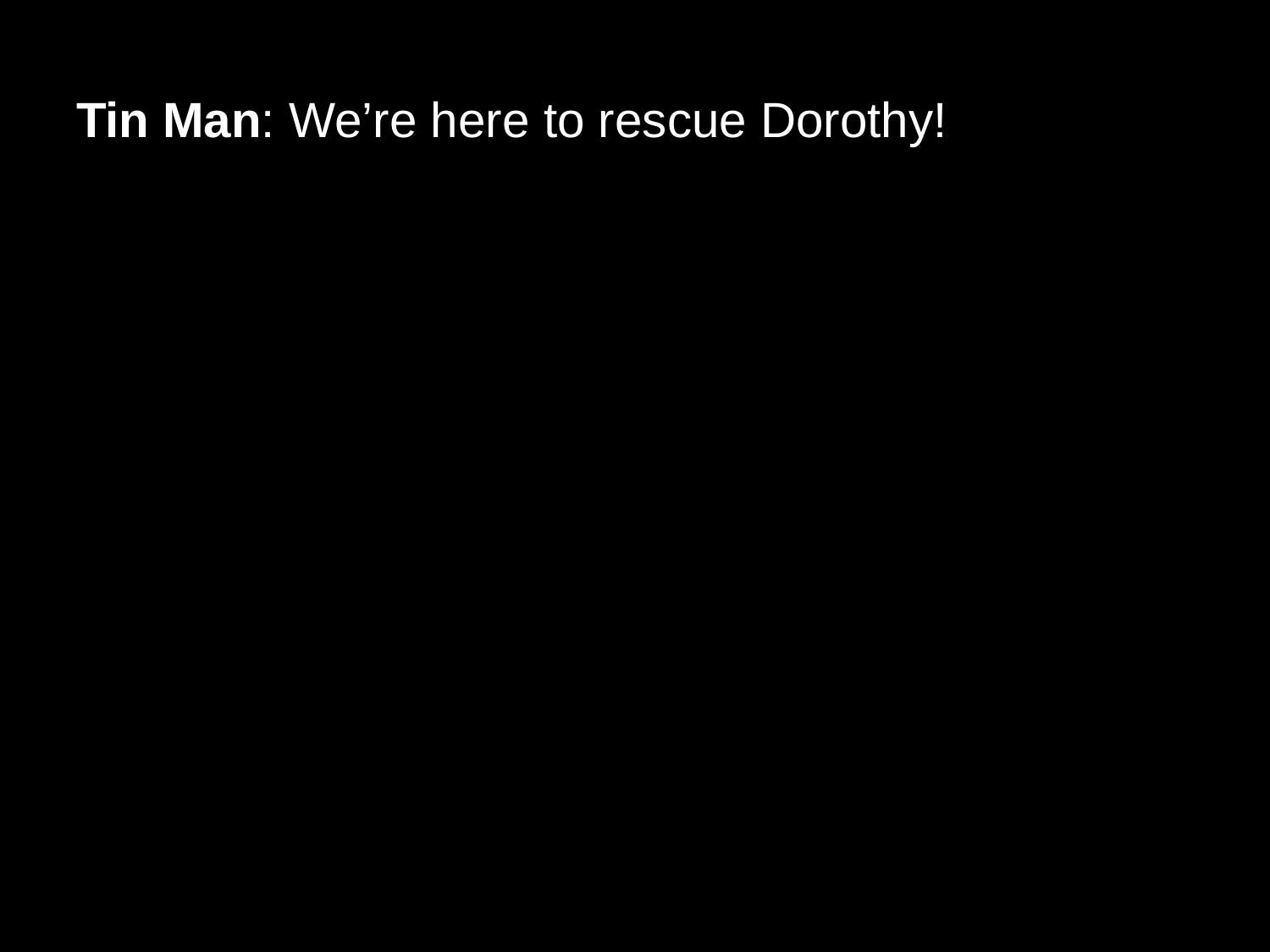

# Tin Man: We’re here to rescue Dorothy!